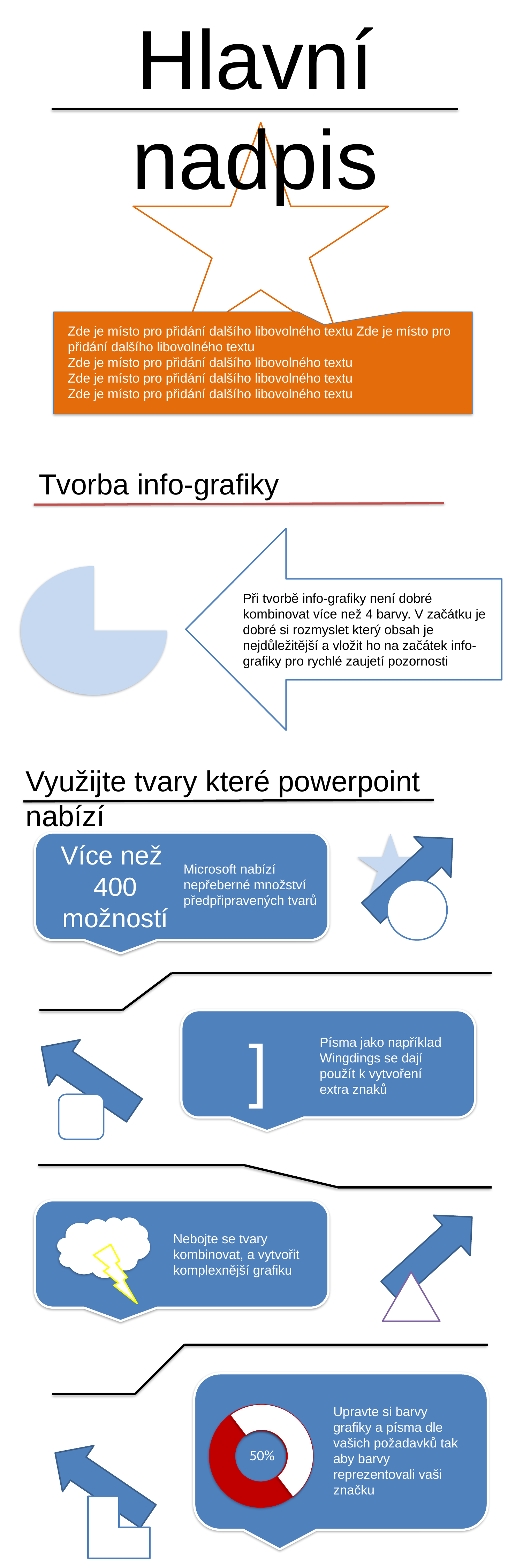

Hlavní nadpis

Zde je místo pro přidání dalšího libovolného textu Zde je místo pro přidání dalšího libovolného textu
Zde je místo pro přidání dalšího libovolného textu
Zde je místo pro přidání dalšího libovolného textu
Zde je místo pro přidání dalšího libovolného textu
Tvorba info-grafiky

Při tvorbě info-grafiky není dobré
kombinovat více než 4 barvy. V začátku je dobré si rozmyslet který obsah je nejdůležitější a vložit ho na začátek info-grafiky pro rychlé zaujetí pozornosti
Využijte tvary které powerpoint nabízí

Více než
400
možností

Microsoft nabízí nepřeberné množství předpřipravených tvarů

]
Písma jako například Wingdings se dají použít k vytvoření extra znaků

Nebojte se tvary kombinovat, a vytvořit komplexnější grafiku

Upravte si barvy grafiky a písma dle vašich požadavků tak aby barvy reprezentovali vaši značku

50%